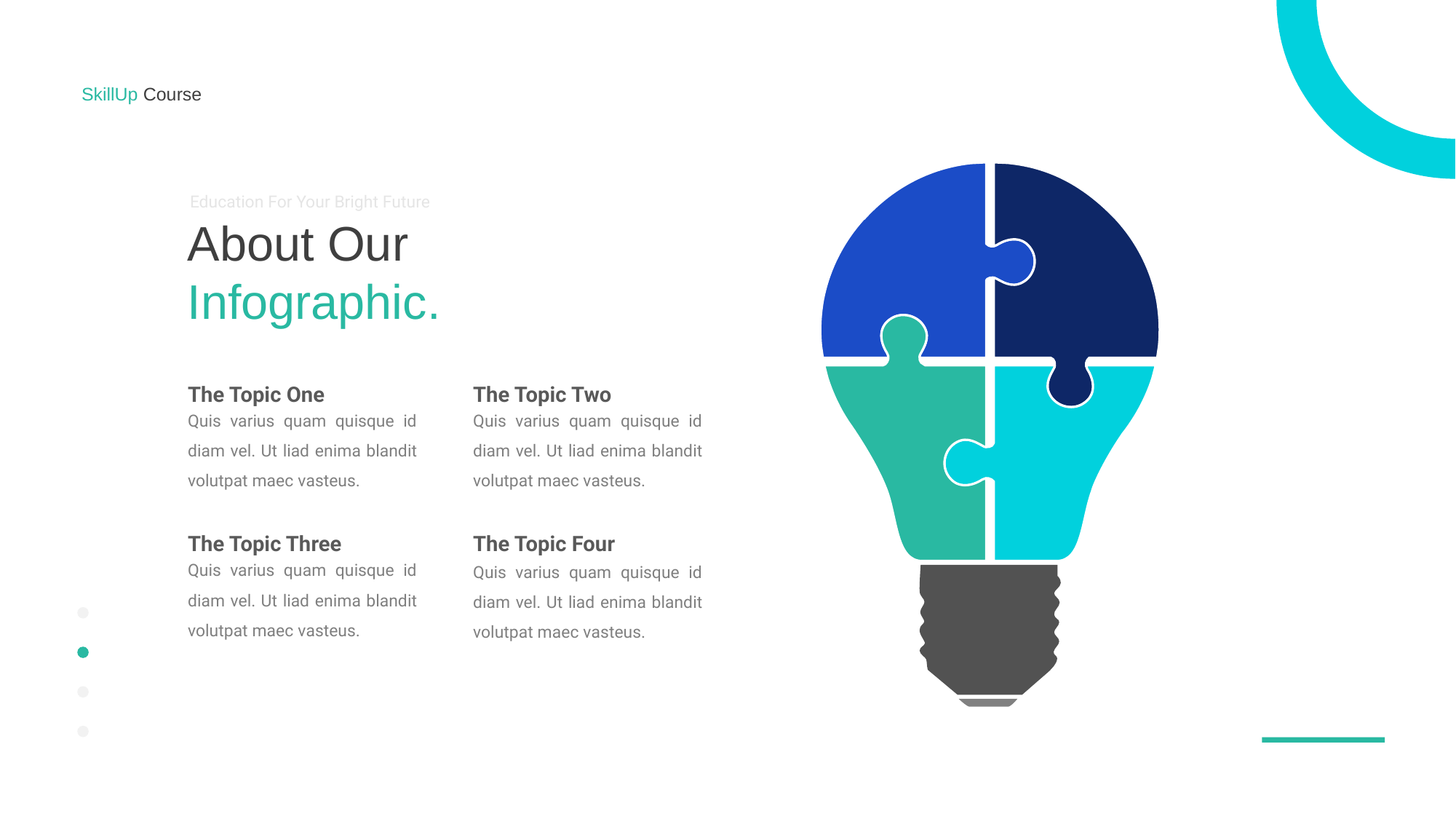

SkillUp Course

Education For Your Bright Future

About Our Infographic.

The Topic Two
The Topic One

Quis varius quam quisque id diam vel. Ut liad enima blandit volutpat maec vasteus.
Quis varius quam quisque id diam vel. Ut liad enima blandit volutpat maec vasteus.
The Topic Three
The Topic Four
Quis varius quam quisque id diam vel. Ut liad enima blandit volutpat maec vasteus.
Quis varius quam quisque id diam vel. Ut liad enima blandit volutpat maec vasteus.